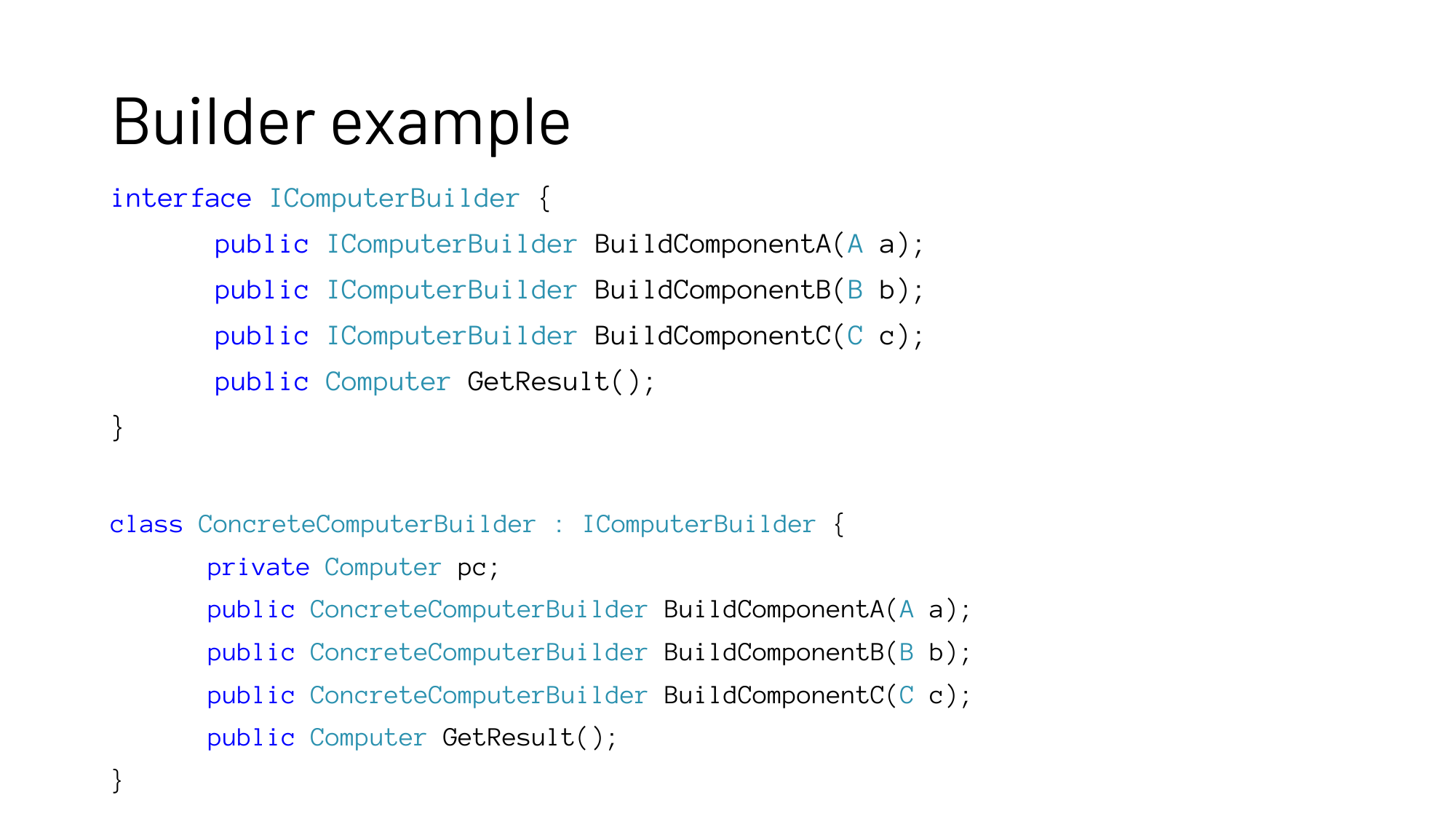

# Builder example
interface IComputerBuilder {
	public IComputerBuilder BuildComponentA(A a);
	public IComputerBuilder BuildComponentB(B b);
	public IComputerBuilder BuildComponentC(C c);
	public Computer GetResult();
}
class ConcreteComputerBuilder : IComputerBuilder {
	private Computer pc;
	public ConcreteComputerBuilder BuildComponentA(A a);
	public ConcreteComputerBuilder BuildComponentB(B b);
	public ConcreteComputerBuilder BuildComponentC(C c);
	public Computer GetResult();
}